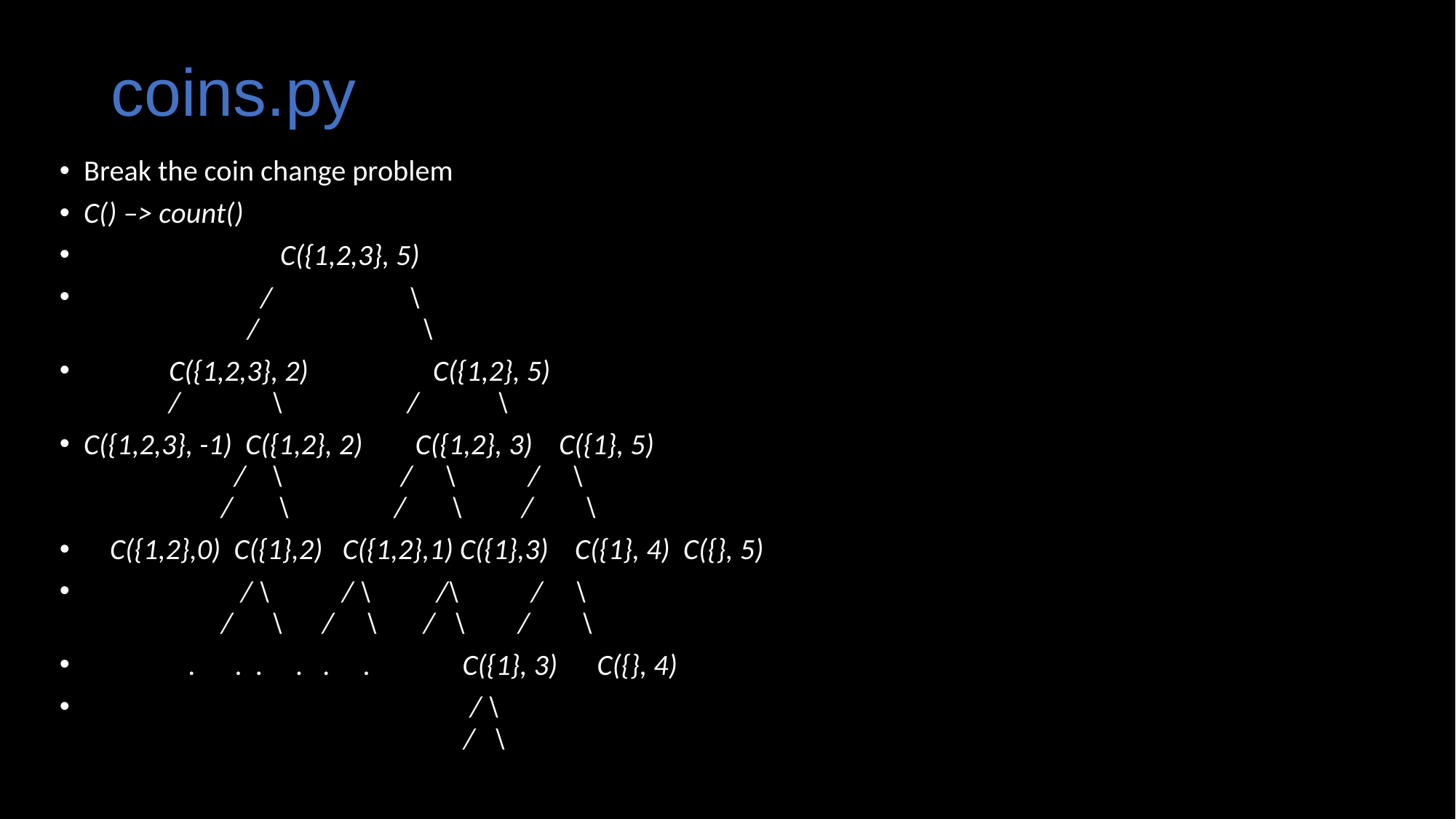

# coins.py
Break the coin change problem
C() –> count()
                              C({1,2,3}, 5)
                           /                     \    
                         /                         \
             C({1,2,3}, 2)                   C({1,2}, 5)        
             /              \                   /            \
C({1,2,3}, -1)  C({1,2}, 2)        C({1,2}, 3)    C({1}, 5)
                       /    \                  /     \           /     \
                     /       \                /       \         /        \
    C({1,2},0)  C({1},2)   C({1,2},1) C({1},3)    C({1}, 4)  C({}, 5)
                        / \           / \          /\           /     \         
                     /      \      /     \       /   \        /        \
                .      .  .     .   .     .              C({1}, 3)      C({}, 4)
                                                           / \  
                                                          /   \